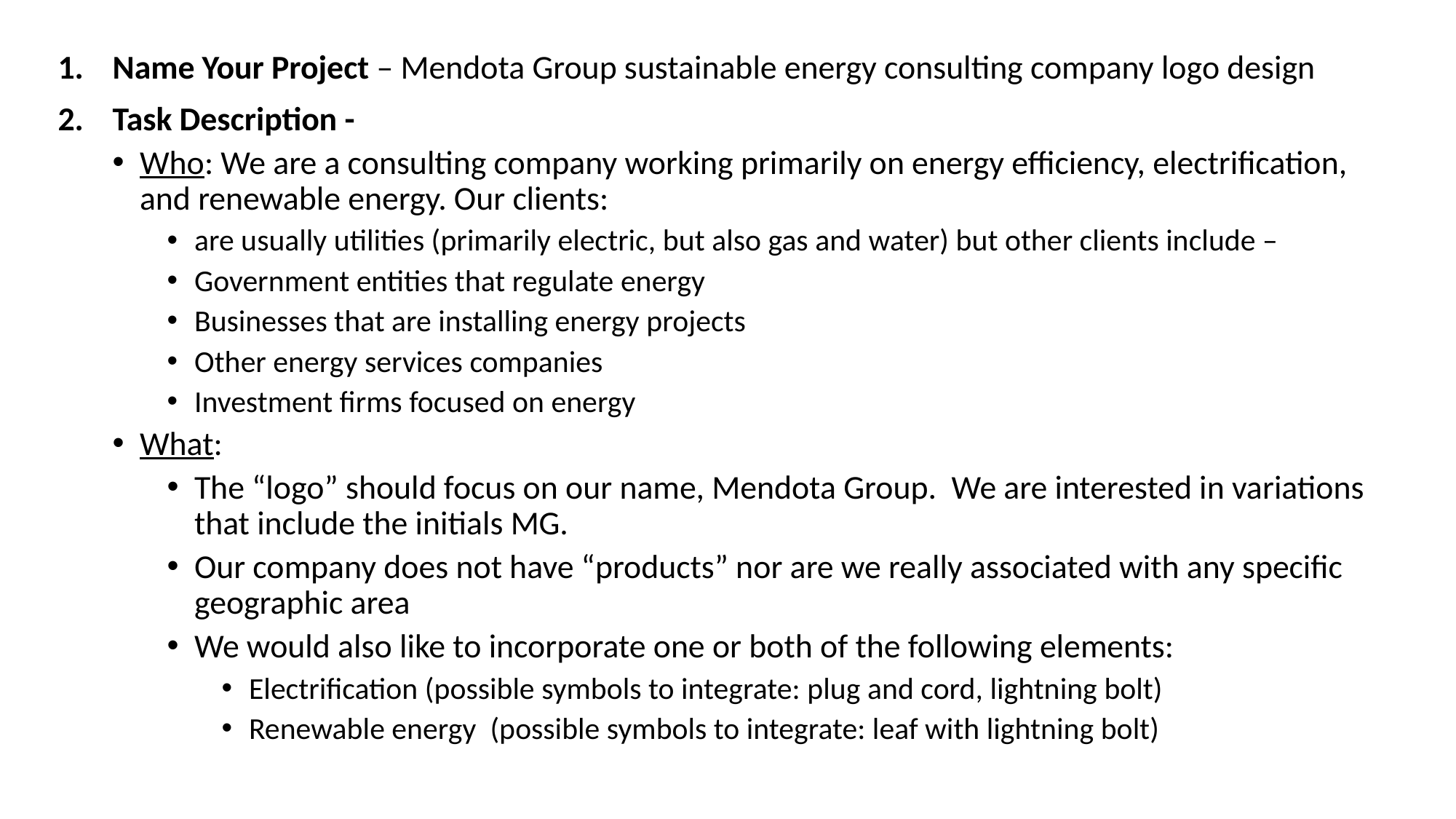

Name Your Project – Mendota Group sustainable energy consulting company logo design
Task Description -
Who: We are a consulting company working primarily on energy efficiency, electrification, and renewable energy. Our clients:
are usually utilities (primarily electric, but also gas and water) but other clients include –
Government entities that regulate energy
Businesses that are installing energy projects
Other energy services companies
Investment firms focused on energy
What:
The “logo” should focus on our name, Mendota Group.  We are interested in variations that include the initials MG.
Our company does not have “products” nor are we really associated with any specific geographic area
We would also like to incorporate one or both of the following elements:
Electrification (possible symbols to integrate: plug and cord, lightning bolt)
Renewable energy  (possible symbols to integrate: leaf with lightning bolt)